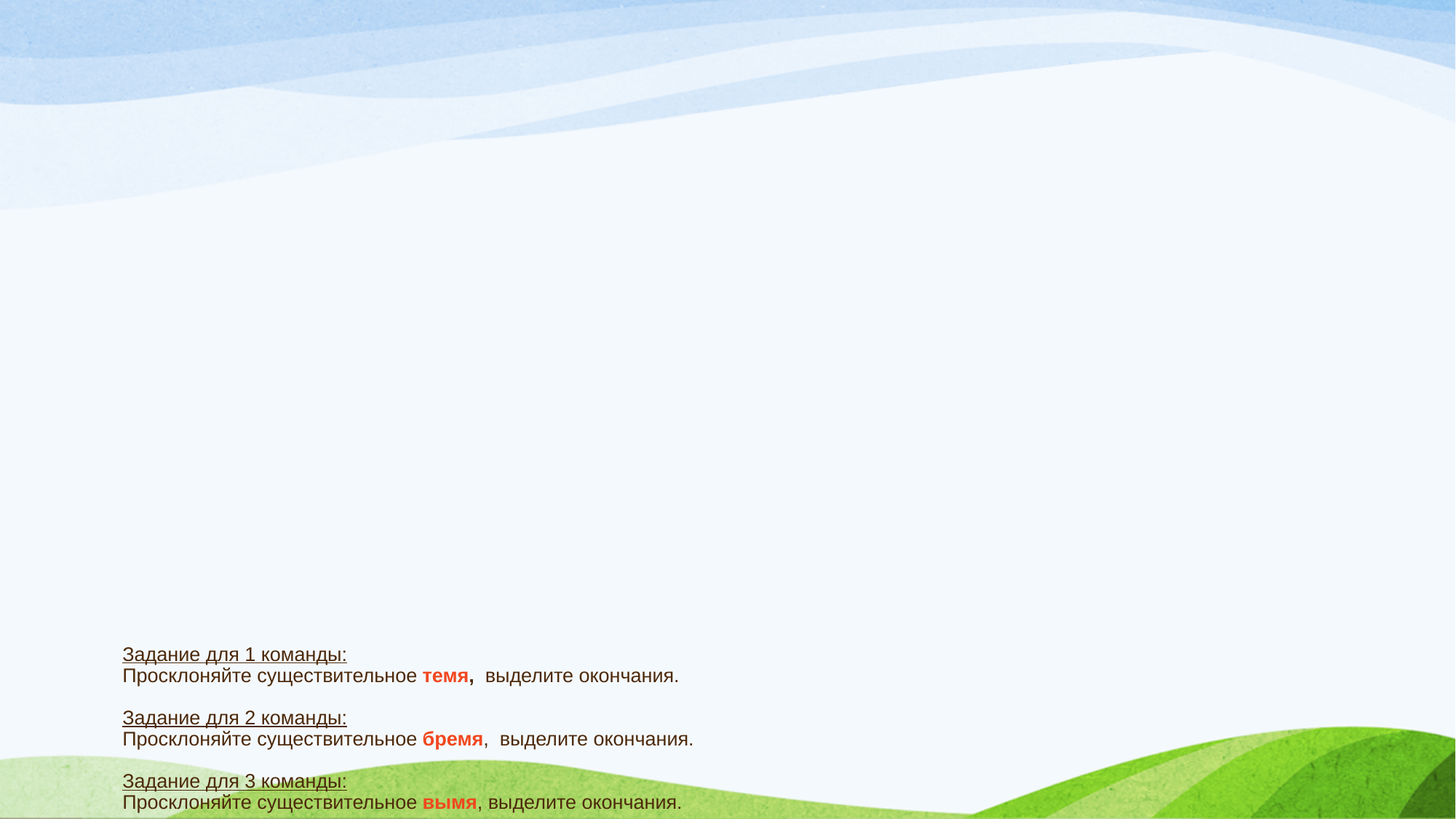

# Задание для 1 команды: Просклоняйте существительное темя,  выделите окончания. Задание для 2 команды: Просклоняйте существительное бремя,  выделите окончания. Задание для 3 команды: Просклоняйте существительное вымя, выделите окончания.